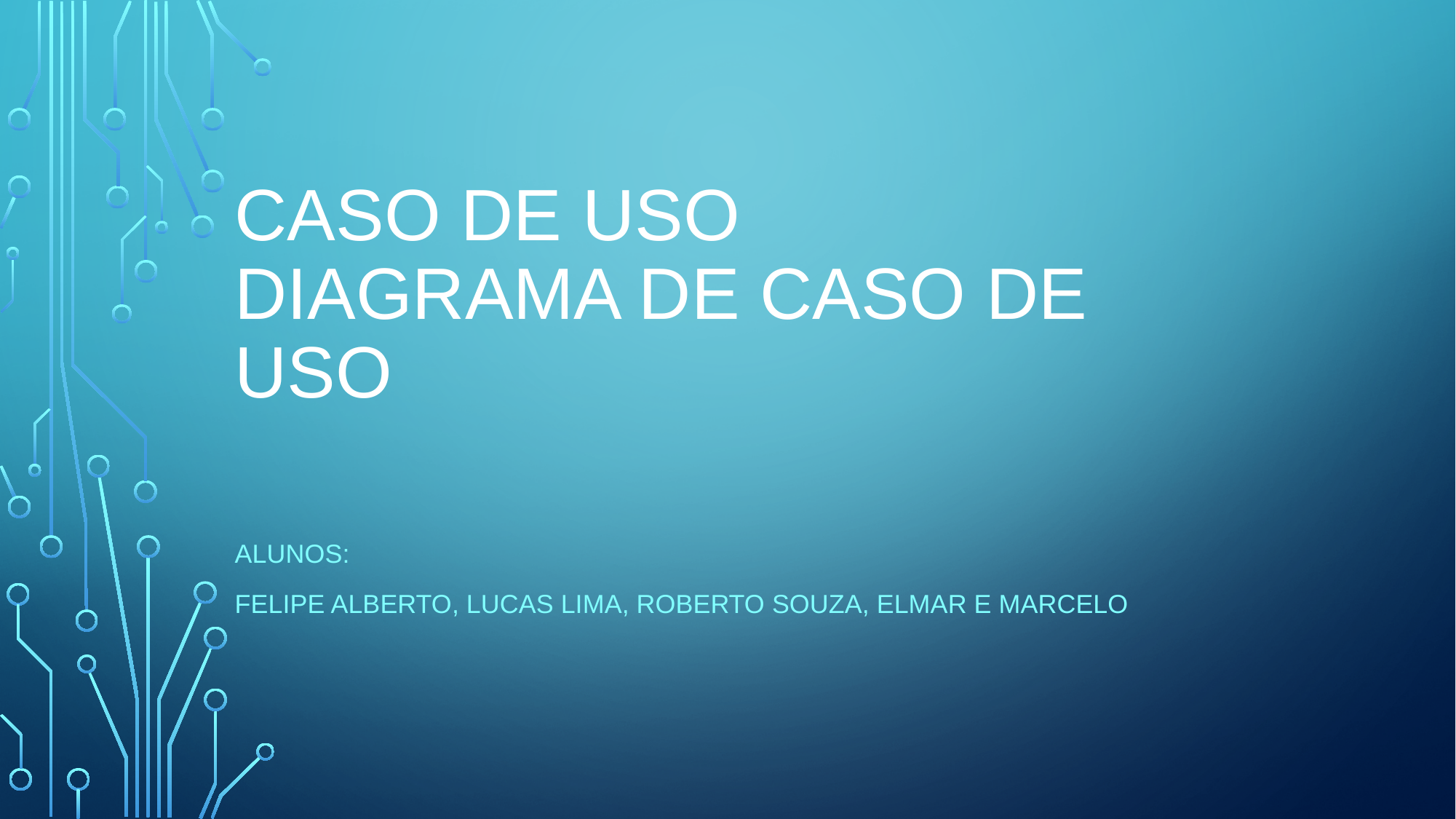

# Caso de uso Diagrama de caso de uso

Alunos:
Felipe alberto, Lucas lima, Roberto Souza, Elmar e marcelo